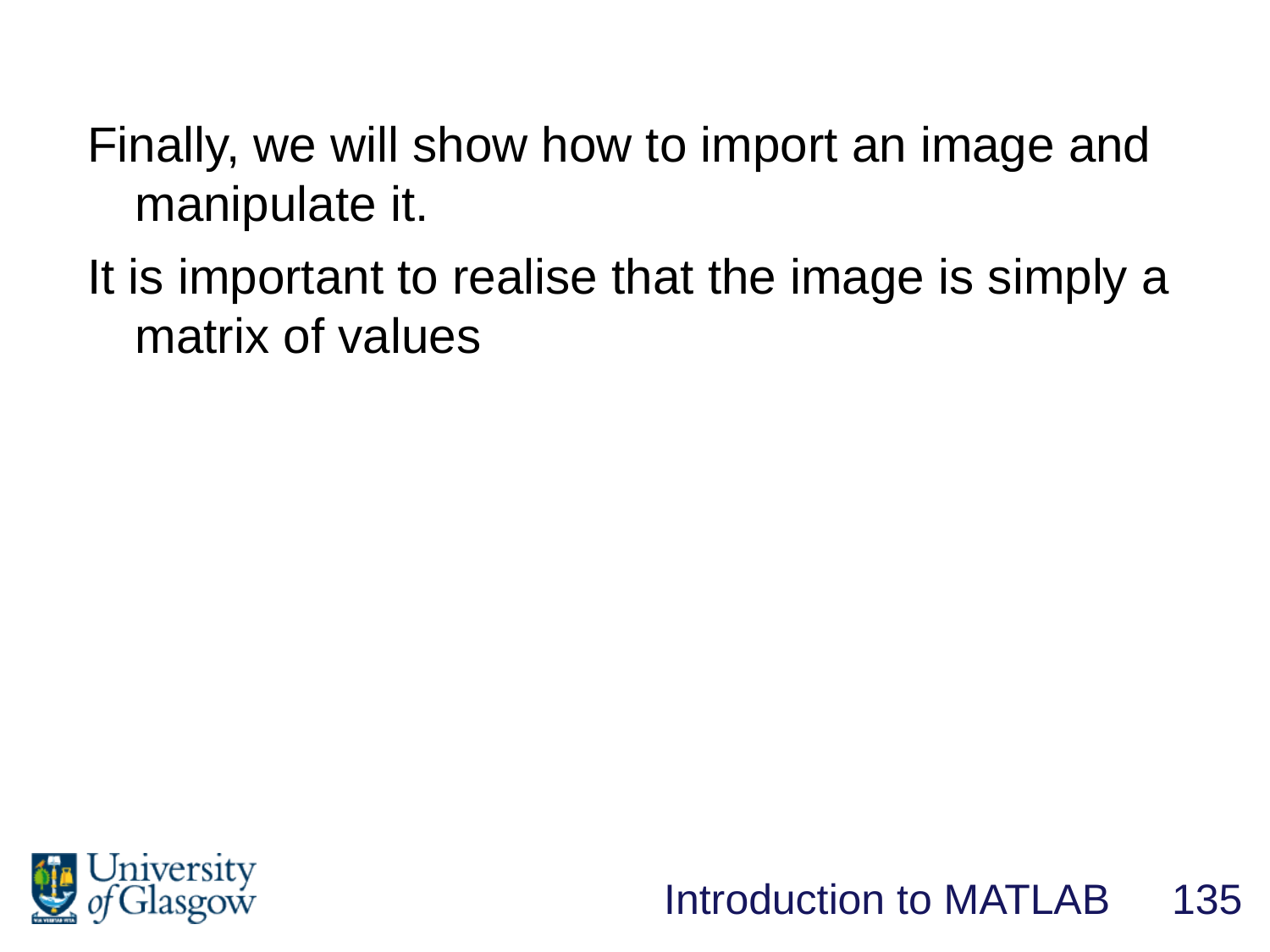

Finally, we will show how to import an image and manipulate it.
It is important to realise that the image is simply a matrix of values